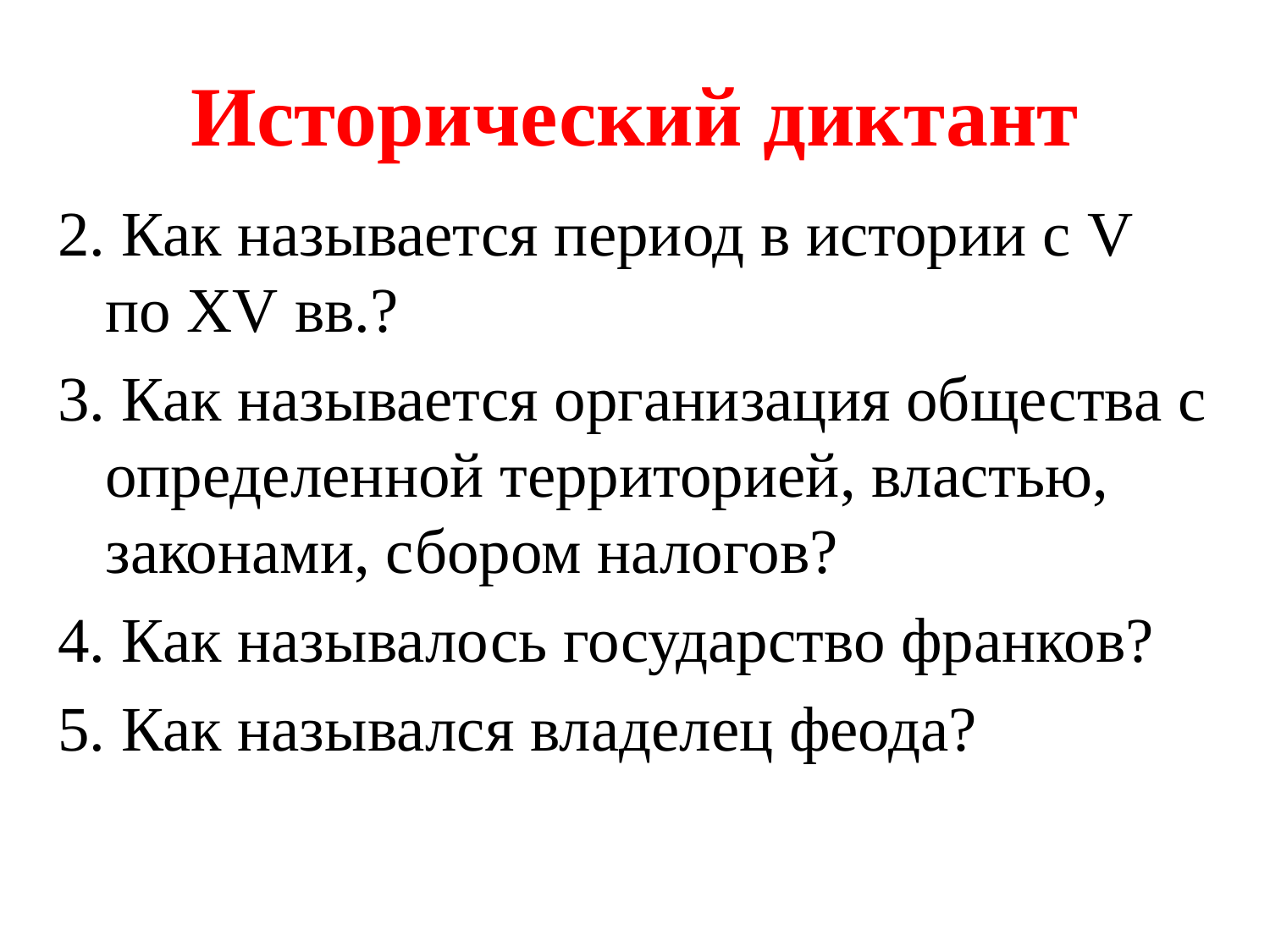

# Исторический диктант
2. Как называется период в истории с V  по XV вв.?
3. Как называется организация общества с определенной территорией, властью, законами, сбором налогов?
4. Как называлось государство франков?
5. Как назывался владелец феода?